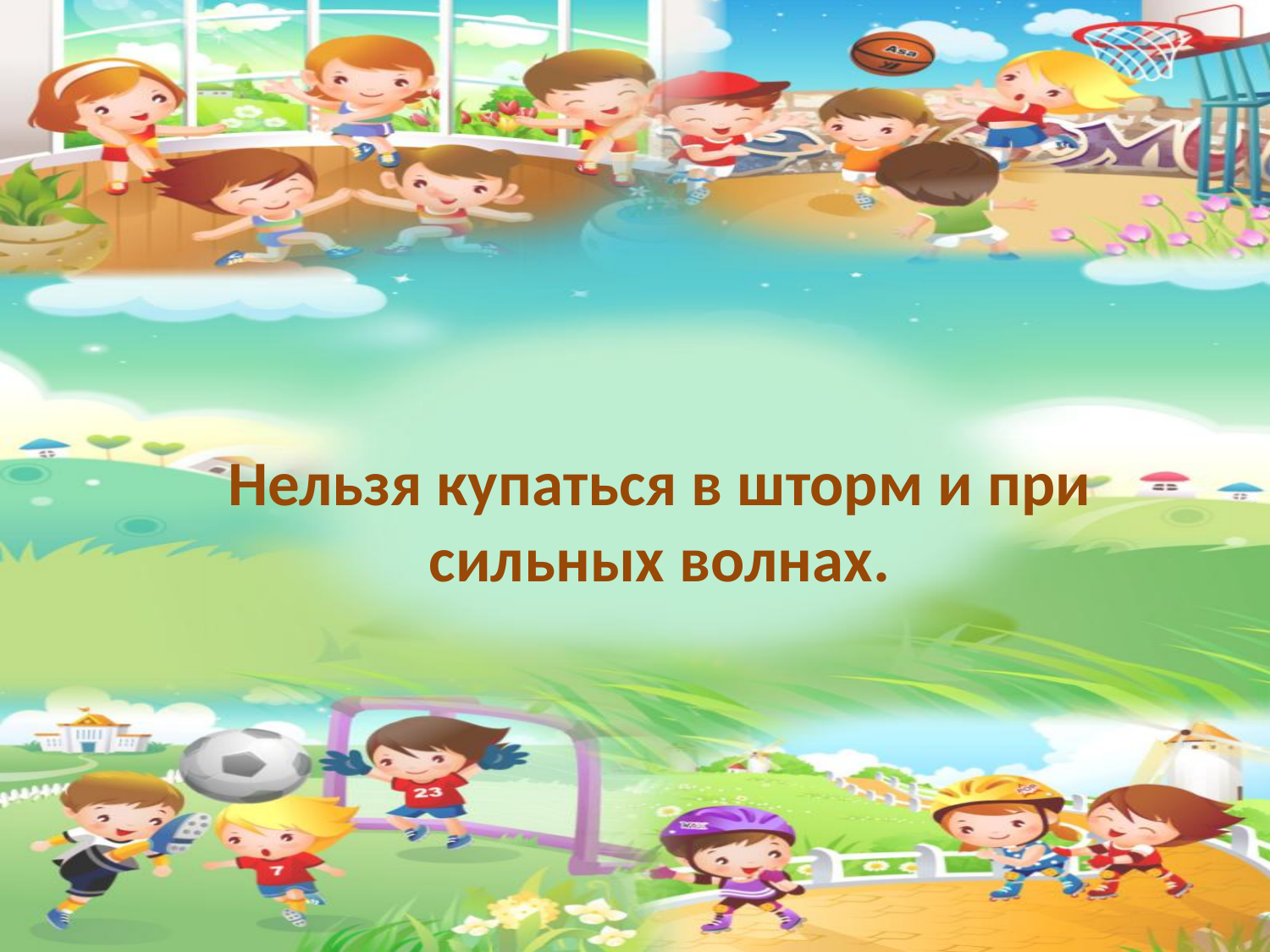

Нельзя купаться в шторм и при сильных волнах.